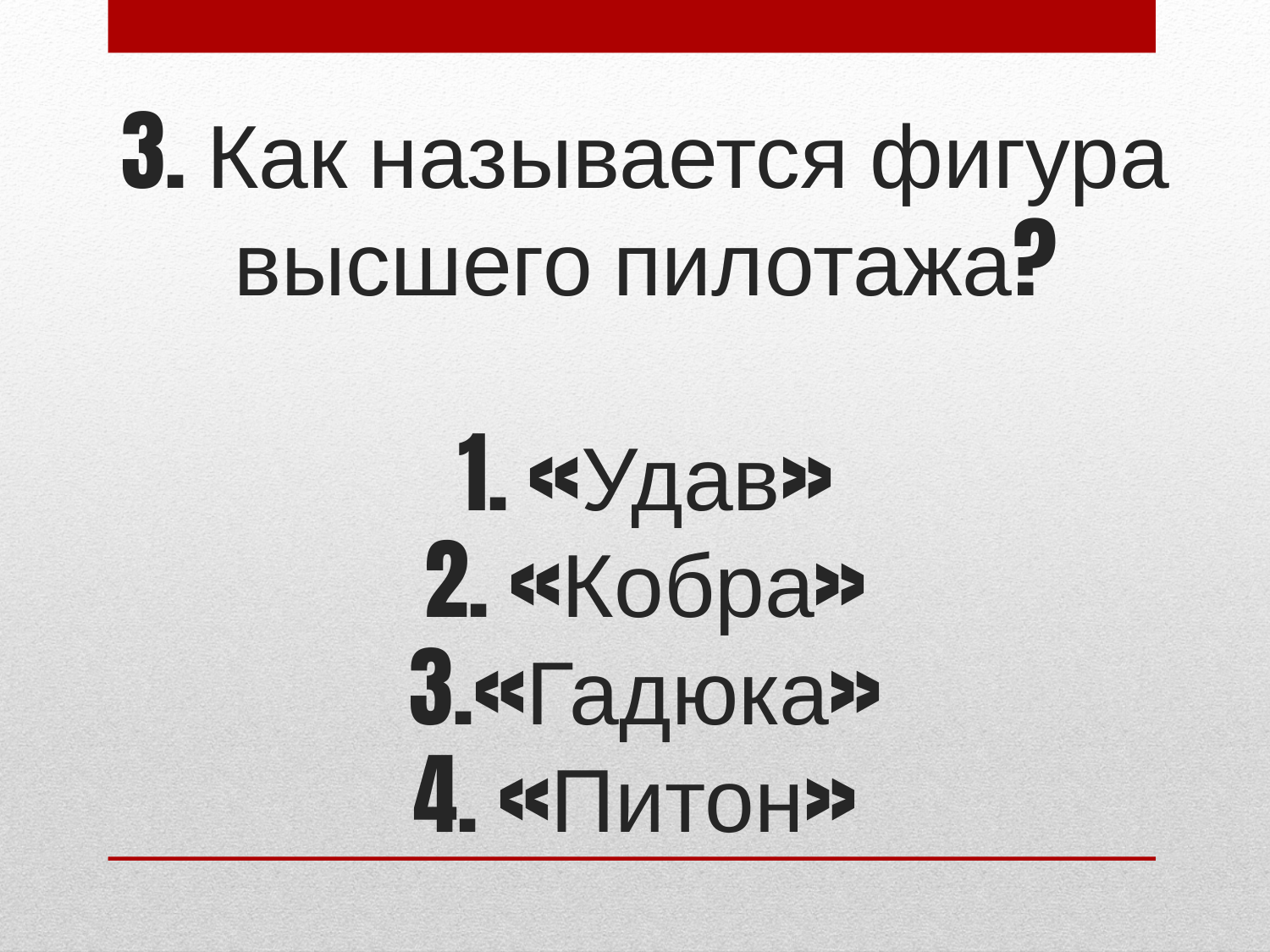

# 3. Как называется фигура высшего пилотажа? 1. «Удав» 2. «Кобра» 3.«Гадюка» 4. «Питон»